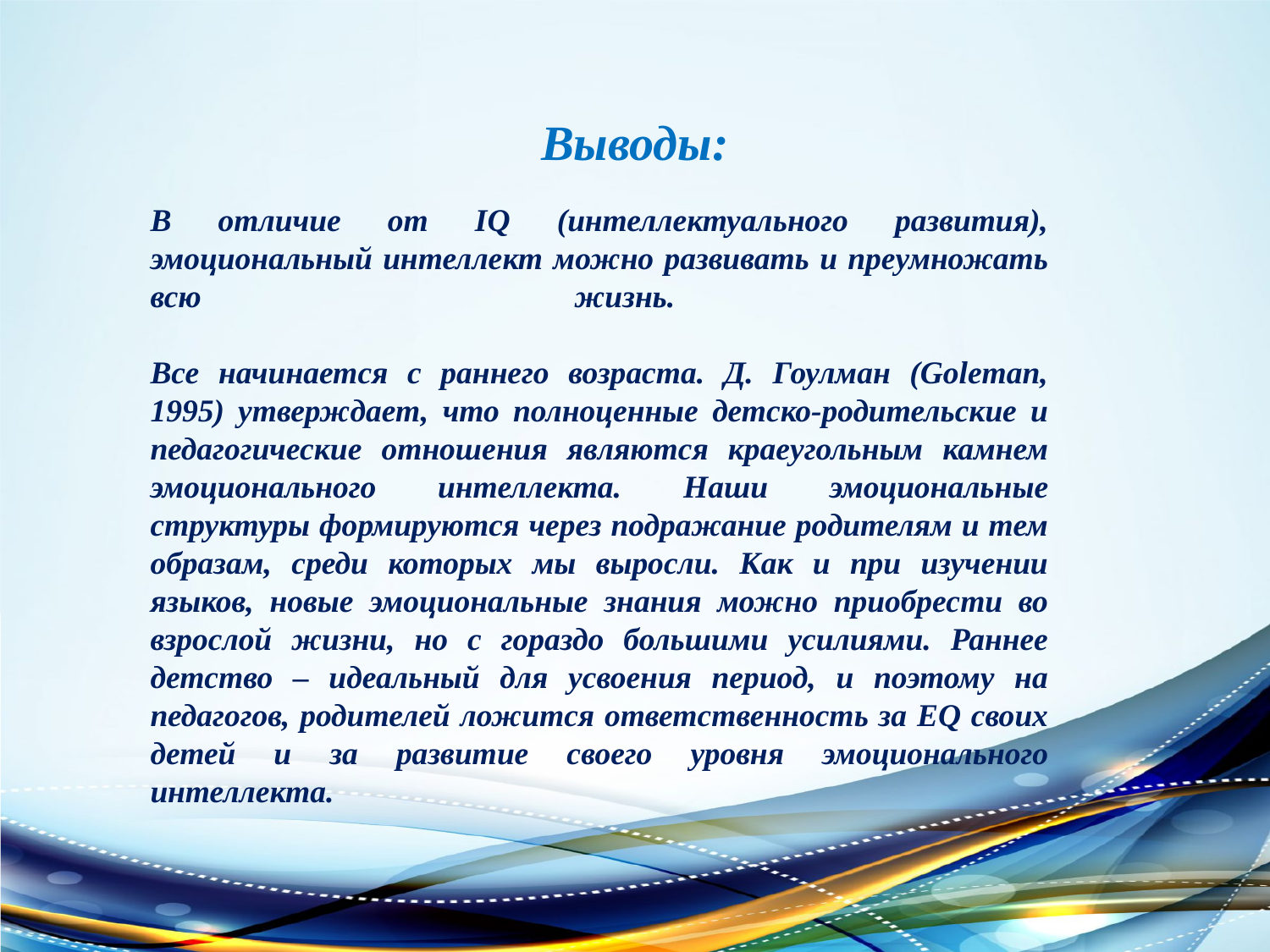

Выводы:
# В отличие от IQ (интеллектуального развития), эмоциональный интеллект можно развивать и преумножать всю жизнь. Все начинается с раннего возраста. Д. Гоулман (Goleman, 1995) утверждает, что полноценные детско-родительские и педагогические отношения являются краеугольным камнем эмоционального интеллекта. Наши эмоциональные структуры формируются через подражание родителям и тем образам, среди которых мы выросли. Как и при изучении языков, новые эмоциональные знания можно приобрести во взрослой жизни, но с гораздо большими усилиями. Раннее детство – идеальный для усвоения период, и поэтому на педагогов, родителей ложится ответственность за EQ своих детей и за развитие своего уровня эмоционального интеллекта.